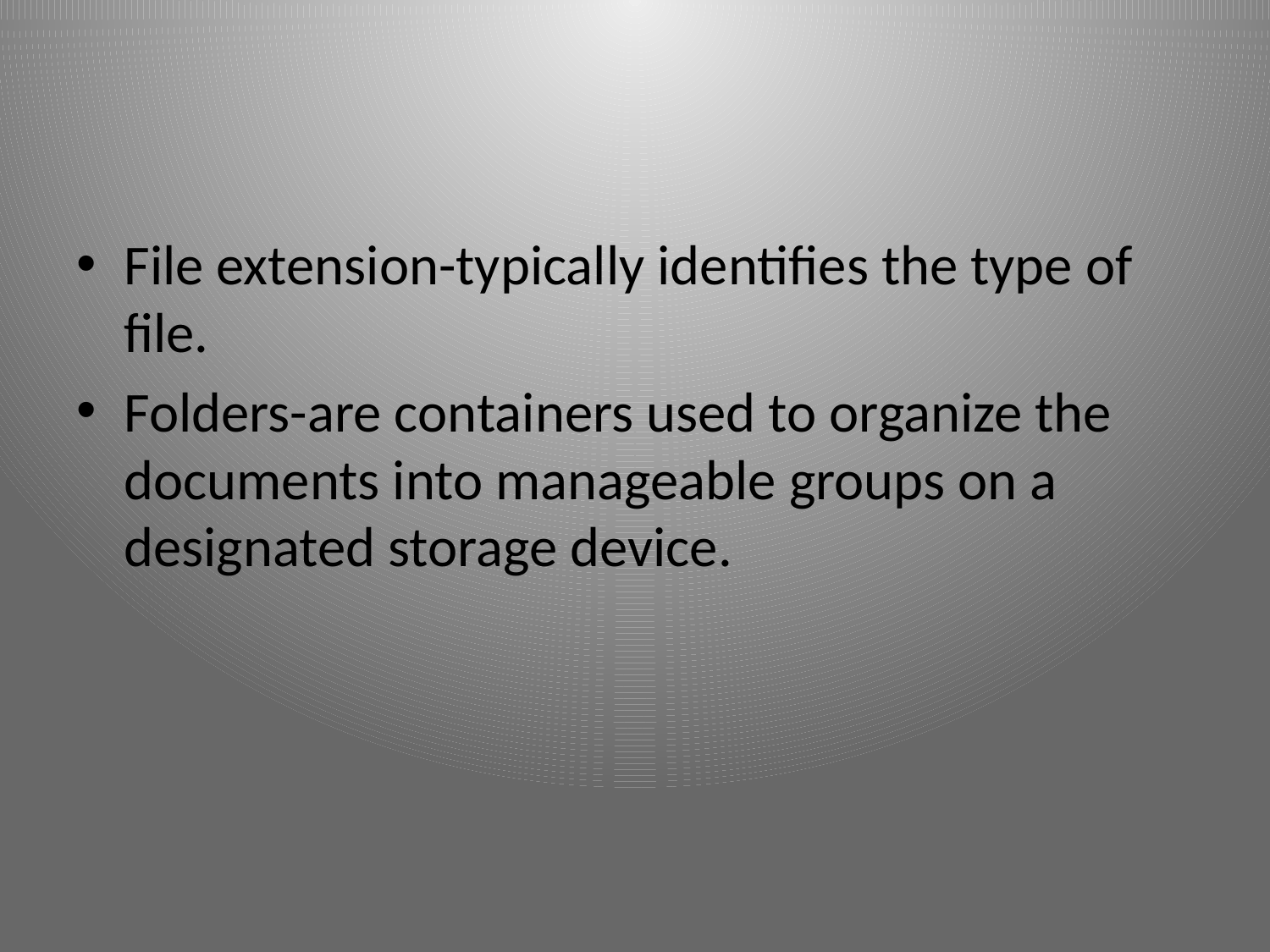

File extension-typically identifies the type of file.
Folders-are containers used to organize the documents into manageable groups on a designated storage device.